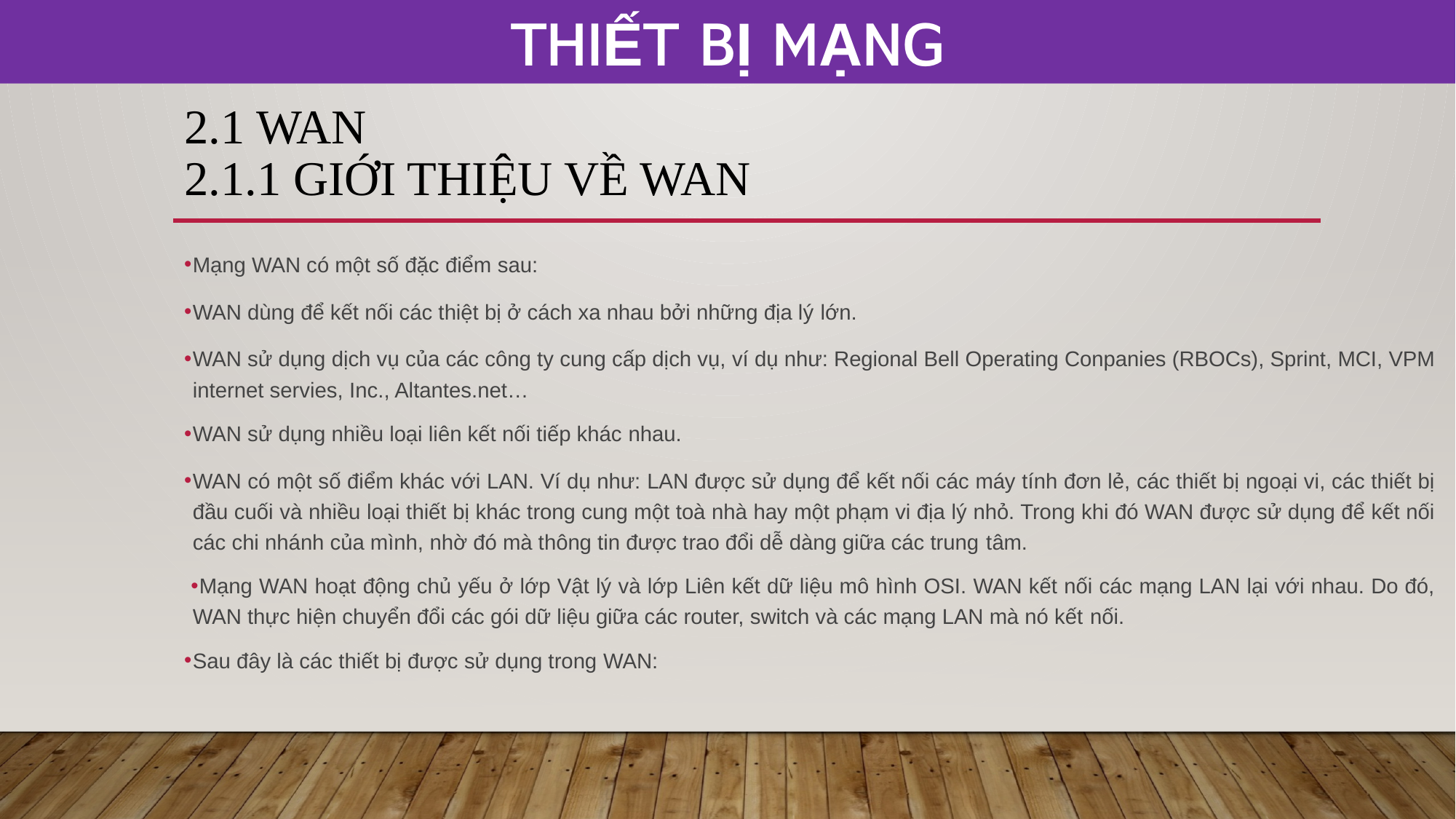

THIẾT BỊ MẠNG
# 2.1 WAN 2.1.1 Giới thiệu về WAN
Mạng WAN có một số đặc điểm sau:
WAN dùng để kết nối các thiệt bị ở cách xa nhau bởi những địa lý lớn.
WAN sử dụng dịch vụ của các công ty cung cấp dịch vụ, ví dụ như: Regional Bell Operating Conpanies (RBOCs), Sprint, MCI, VPM internet servies, Inc., Altantes.net…
WAN sử dụng nhiều loại liên kết nối tiếp khác nhau.
WAN có một số điểm khác với LAN. Ví dụ như: LAN được sử dụng để kết nối các máy tính đơn lẻ, các thiết bị ngoại vi, các thiết bị đầu cuối và nhiều loại thiết bị khác trong cung một toà nhà hay một phạm vi địa lý nhỏ. Trong khi đó WAN được sử dụng để kết nối các chi nhánh của mình, nhờ đó mà thông tin được trao đổi dễ dàng giữa các trung tâm.
Mạng WAN hoạt động chủ yếu ở lớp Vật lý và lớp Liên kết dữ liệu mô hình OSI. WAN kết nối các mạng LAN lại với nhau. Do đó, WAN thực hiện chuyển đổi các gói dữ liệu giữa các router, switch và các mạng LAN mà nó kết nối.
Sau đây là các thiết bị được sử dụng trong WAN: